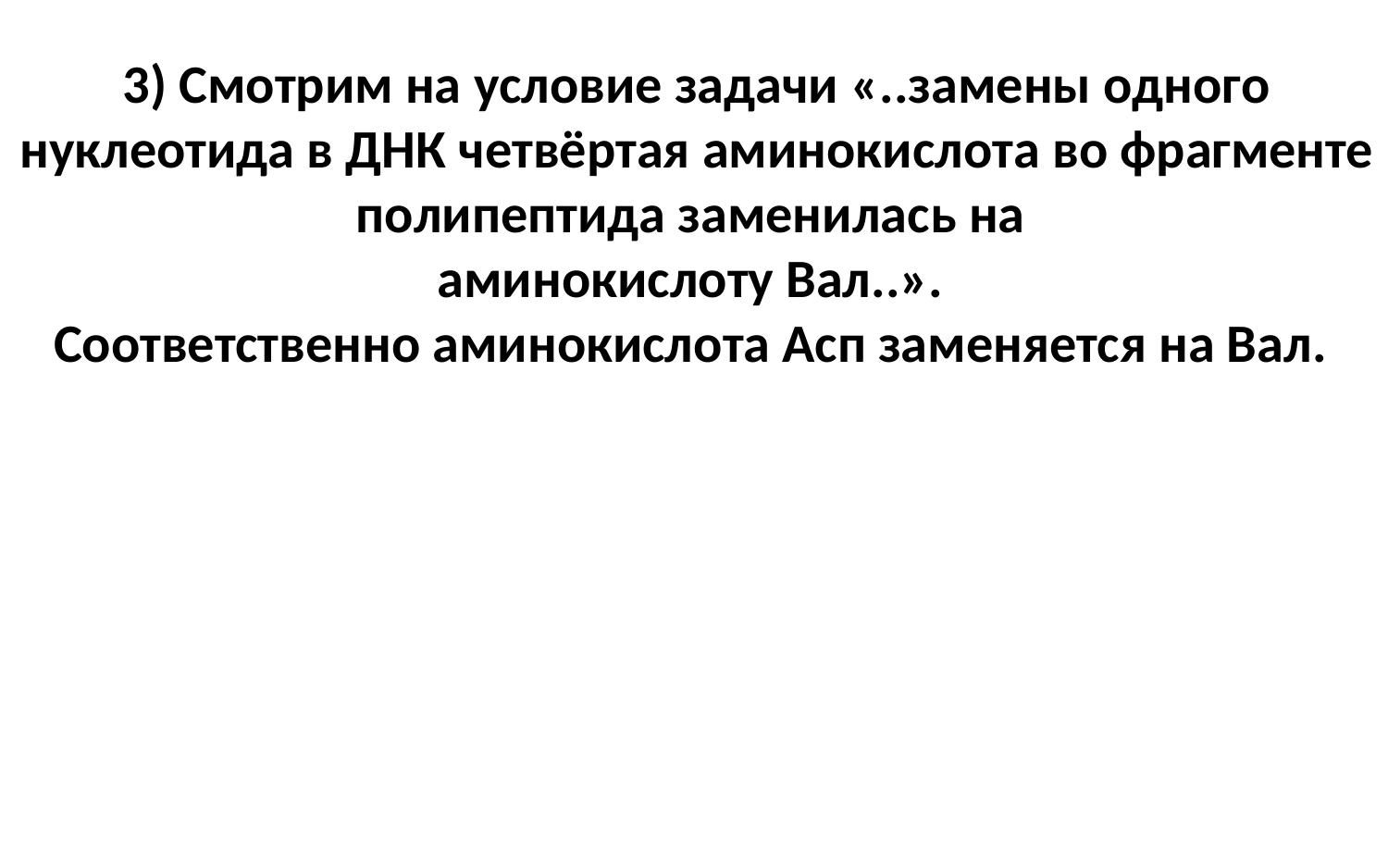

# 3) Смотрим на условие задачи «..замены одного нуклеотида в ДНК четвёртая аминокислота во фрагменте полипептида заменилась на аминокислоту Вал..». Соответственно аминокислота Асп заменяется на Вал.